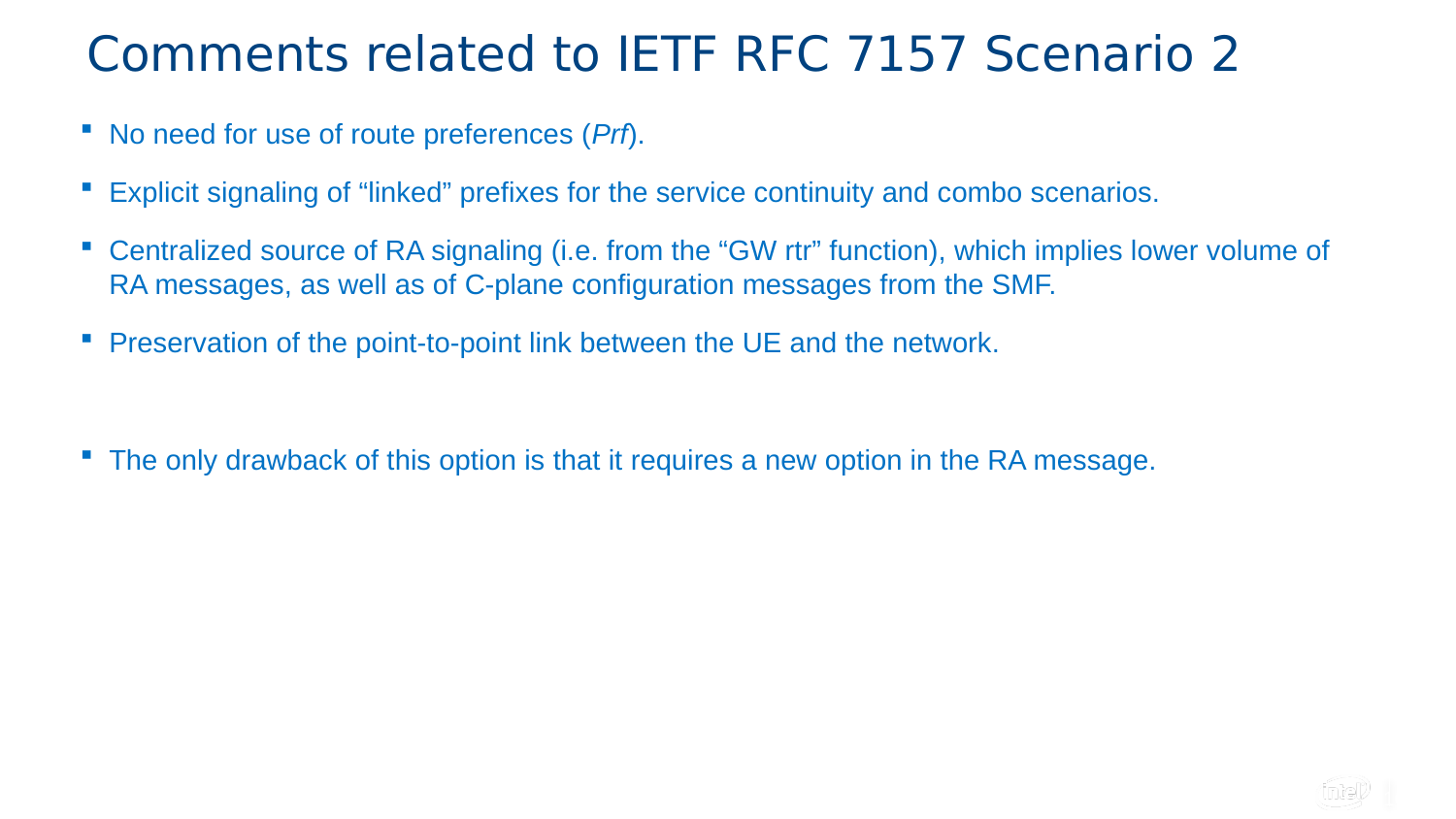

# Comments related to IETF RFC 7157 Scenario 2
No need for use of route preferences (Prf).
Explicit signaling of “linked” prefixes for the service continuity and combo scenarios.
Centralized source of RA signaling (i.e. from the “GW rtr” function), which implies lower volume of RA messages, as well as of C-plane configuration messages from the SMF.
Preservation of the point-to-point link between the UE and the network.

The only drawback of this option is that it requires a new option in the RA message.

10